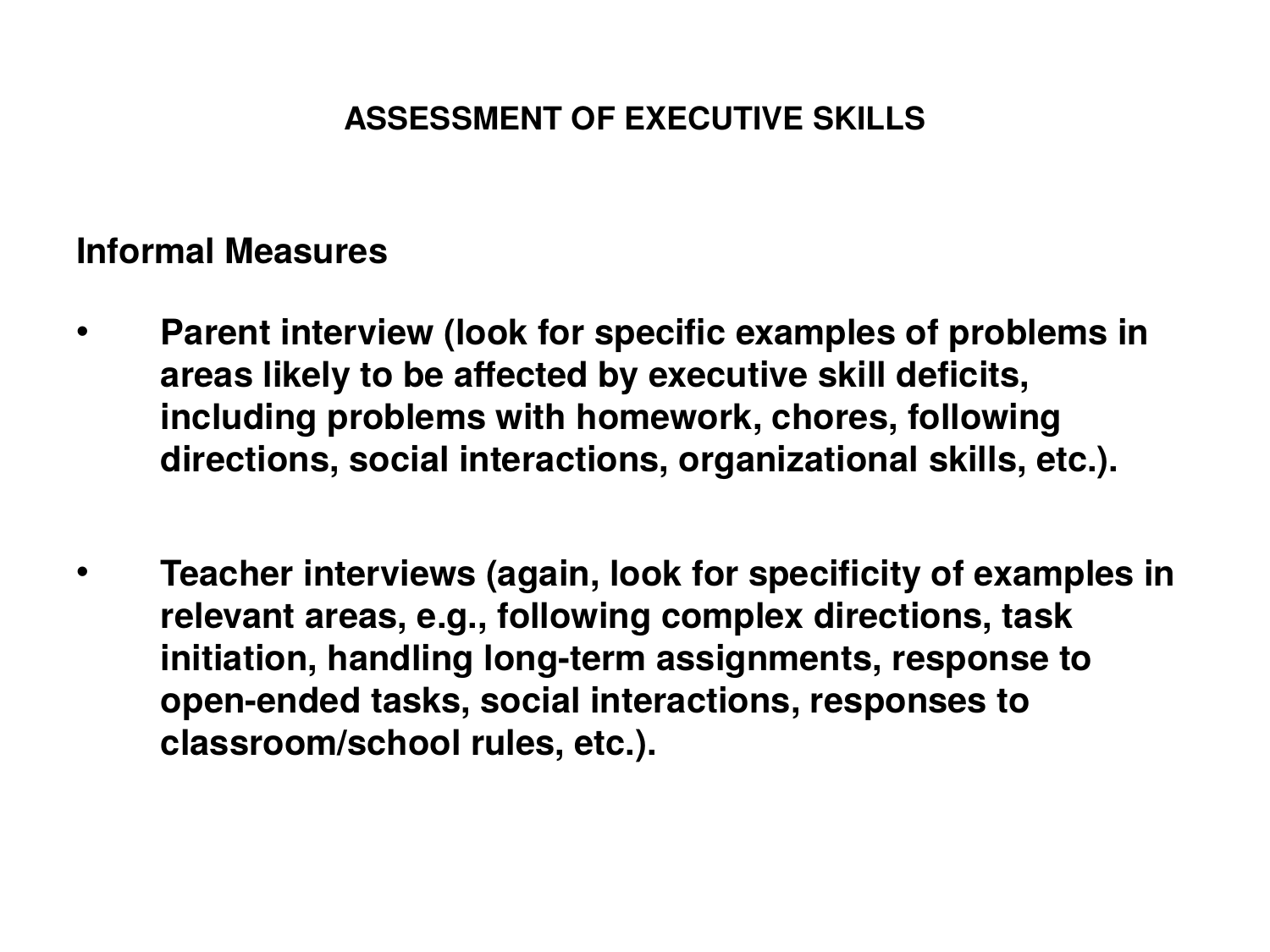

# ASSESSMENT OF EXECUTIVE SKILLS
Informal Measures

Parent interview (look for specific examples of problems in areas likely to be affected by executive skill deficits, including problems with homework, chores, following directions, social interactions, organizational skills, etc.).

Teacher interviews (again, look for specificity of examples in relevant areas, e.g., following complex directions, task initiation, handling long-term assignments, response to open-ended tasks, social interactions, responses to classroom/school rules, etc.).